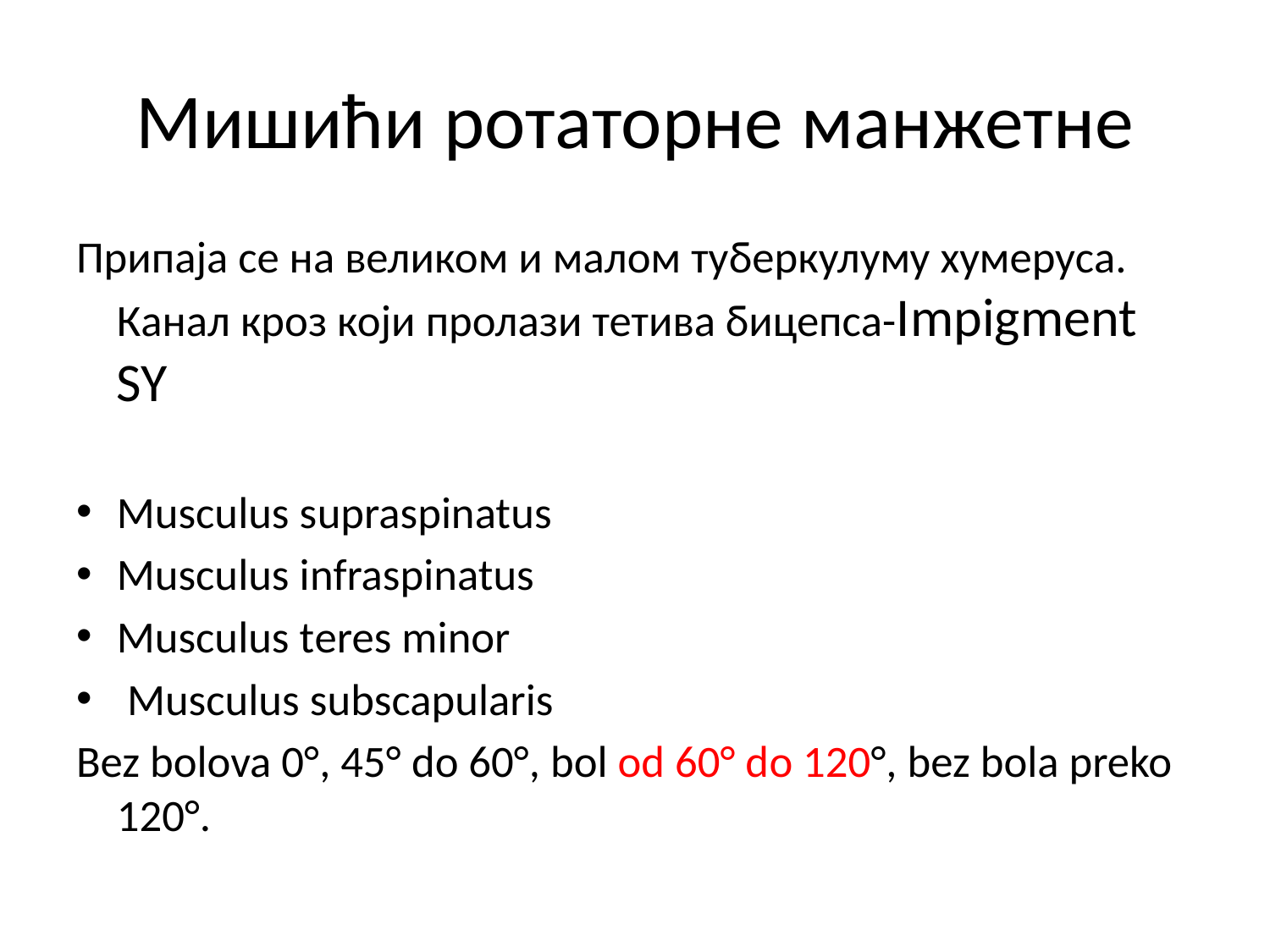

# Мишићи ротаторне манжетне
Припаја се на великом и малом туберкулуму хумеруса. Канал кроз који пролази тетива бицепса-Impigment SY

Musculus supraspinatus
Musculus infraspinatus
Musculus teres minor
 Musculus subscapularis
Bez bolova 0°, 45° do 60°, bol od 60° do 120°, bez bola preko 120°.